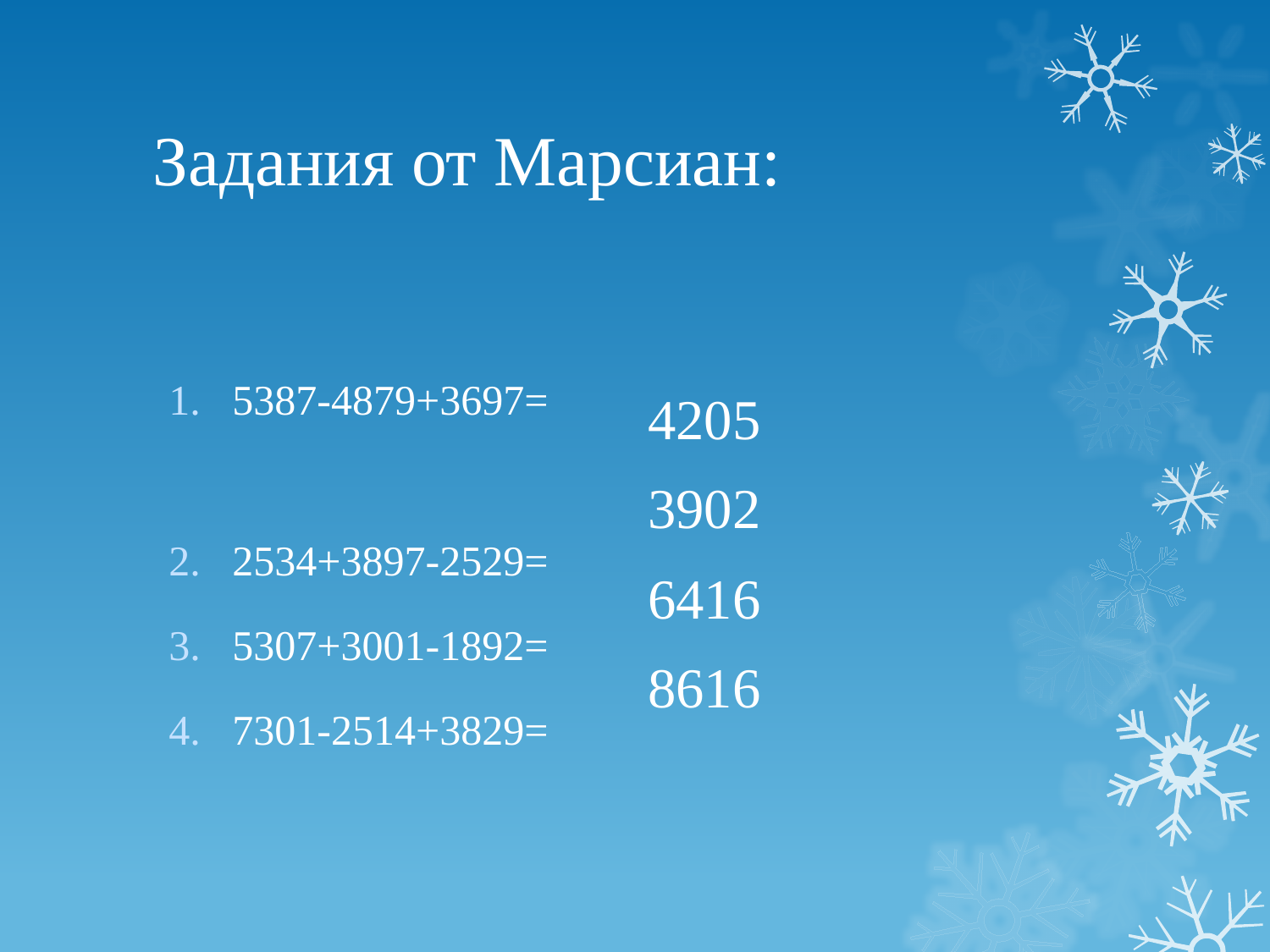

# Задания от Марсиан:

4205
3902
6416
8616

5387-4879+3697=
2534+3897-2529=
5307+3001-1892=
7301-2514+3829=